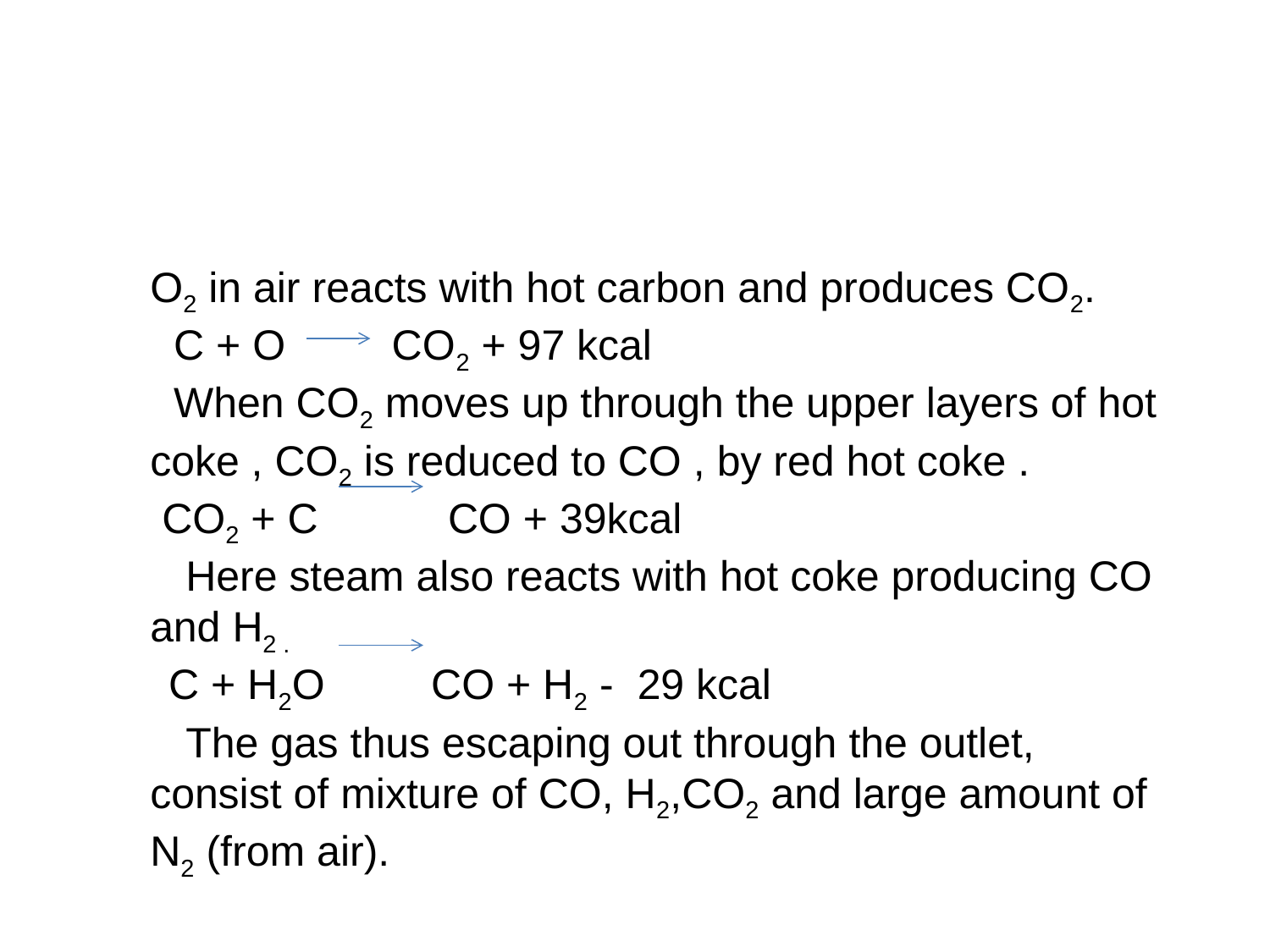

O2 in air reacts with hot carbon and produces CO2.
  C + O         CO2 + 97 kcal
  When CO2 moves up through the upper layers of hot coke , CO2 is reduced to CO , by red hot coke .
 CO2 + C           CO + 39kcal
   Here steam also reacts with hot coke producing CO and H2 .
  C + H2O         CO + H2 -  29 kcal
   The gas thus escaping out through the outlet, consist of mixture of CO, H2,CO2 and large amount of N2 (from air).